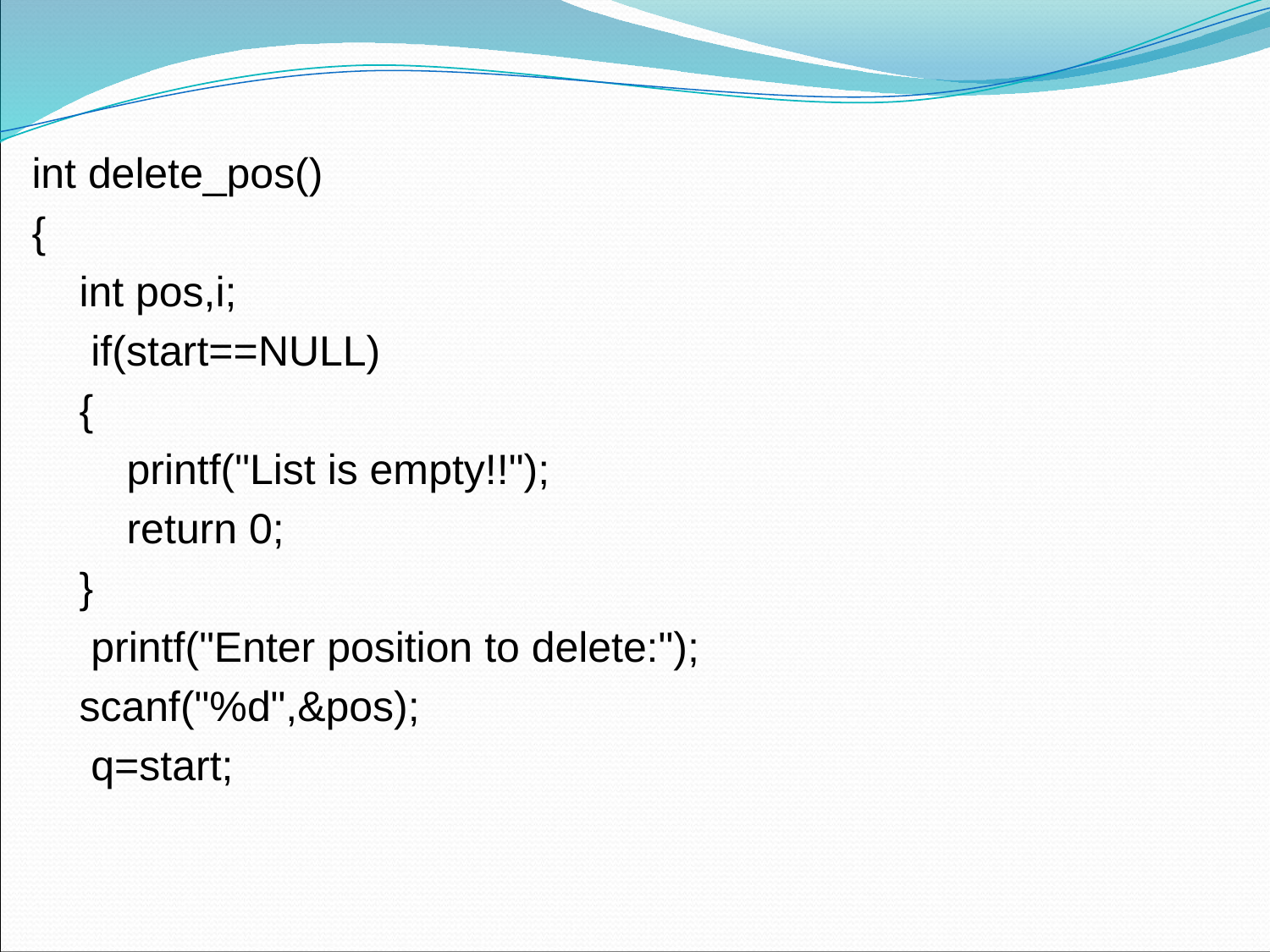

int delete_pos()
{
    int pos,i;
     if(start==NULL)
    {
        printf("List is empty!!");
        return 0;
    }
     printf("Enter position to delete:");
    scanf("%d",&pos);
     q=start;

#